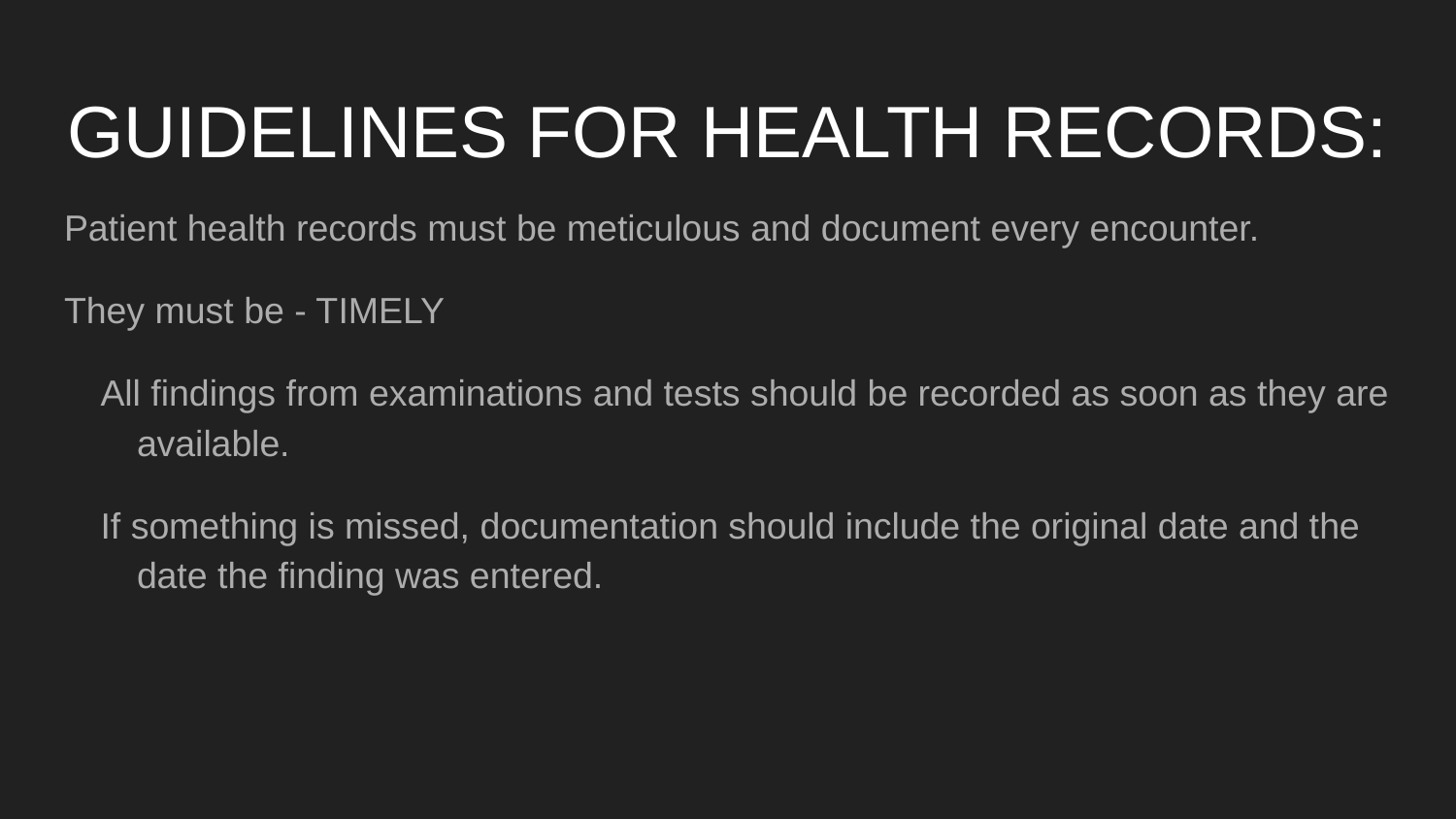

# GUIDELINES FOR HEALTH RECORDS:

Patient health records must be meticulous and document every encounter.
They must be - TIMELY
All findings from examinations and tests should be recorded as soon as they are available.
If something is missed, documentation should include the original date and the date the finding was entered.